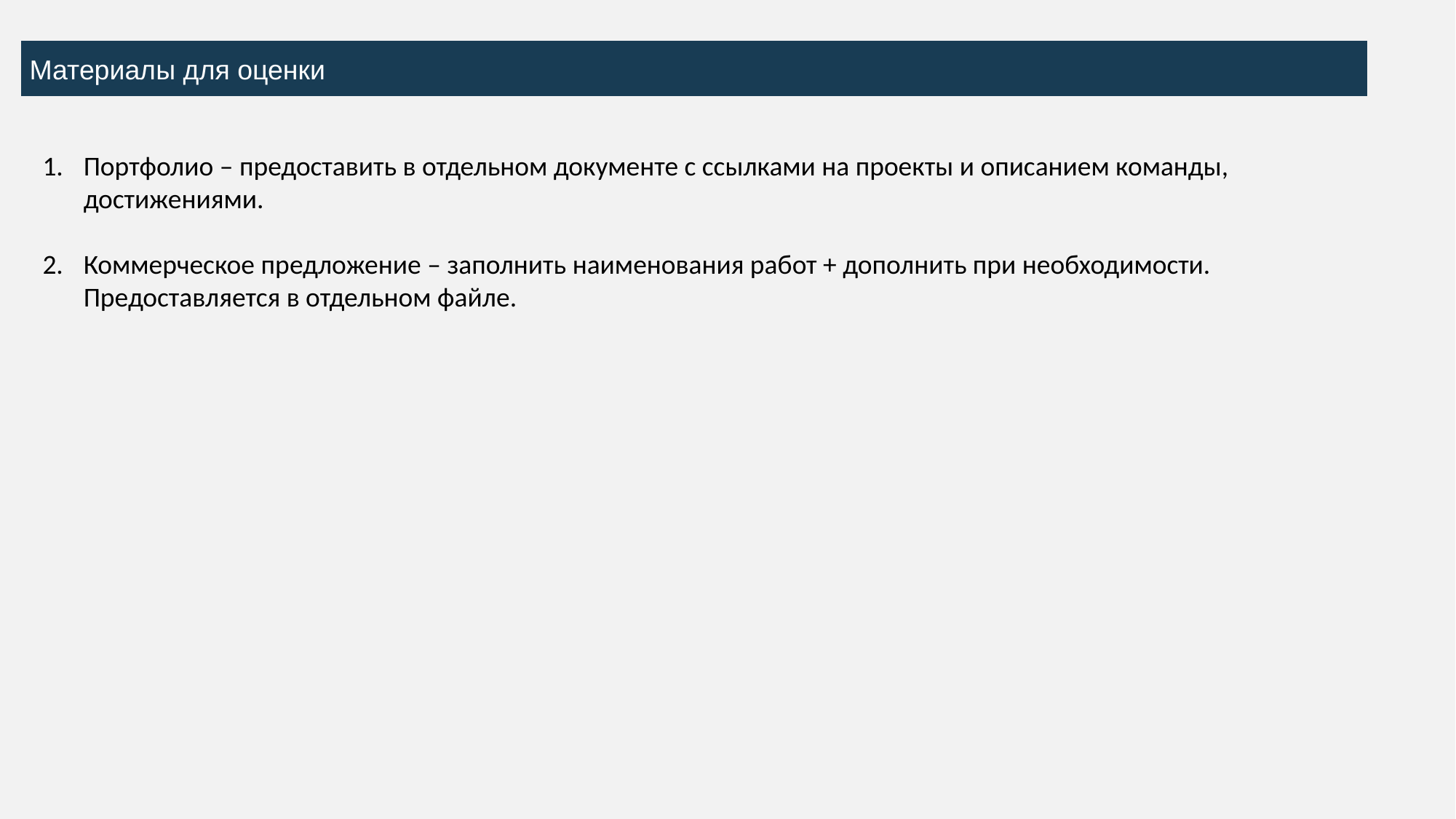

Материалы для оценки
Портфолио – предоставить в отдельном документе с ссылками на проекты и описанием команды, достижениями.

Коммерческое предложение – заполнить наименования работ + дополнить при необходимости. Предоставляется в отдельном файле.